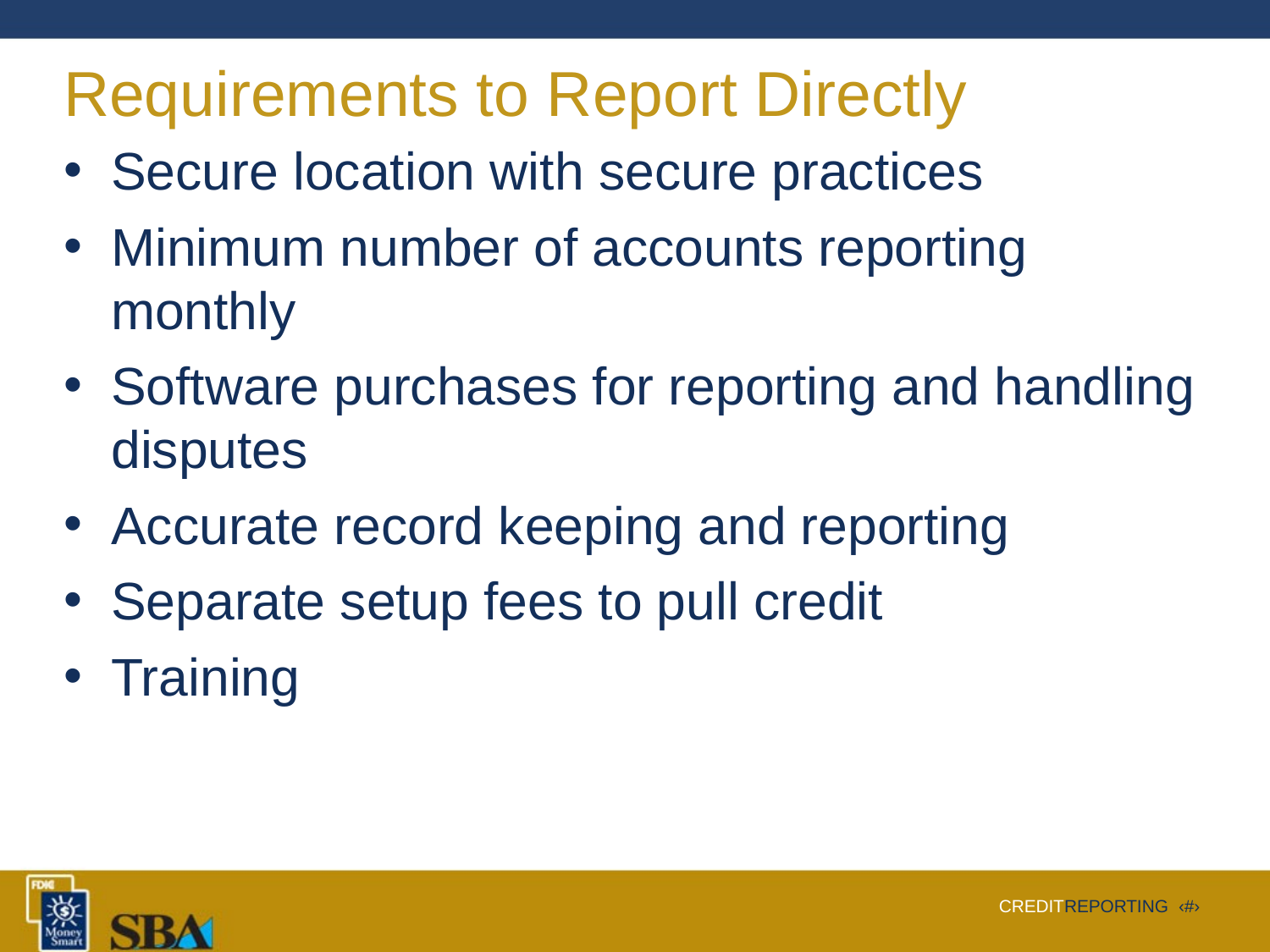

# Requirements to Report Directly
Secure location with secure practices
Minimum number of accounts reporting monthly
Software purchases for reporting and handling disputes
Accurate record keeping and reporting
Separate setup fees to pull credit
Training